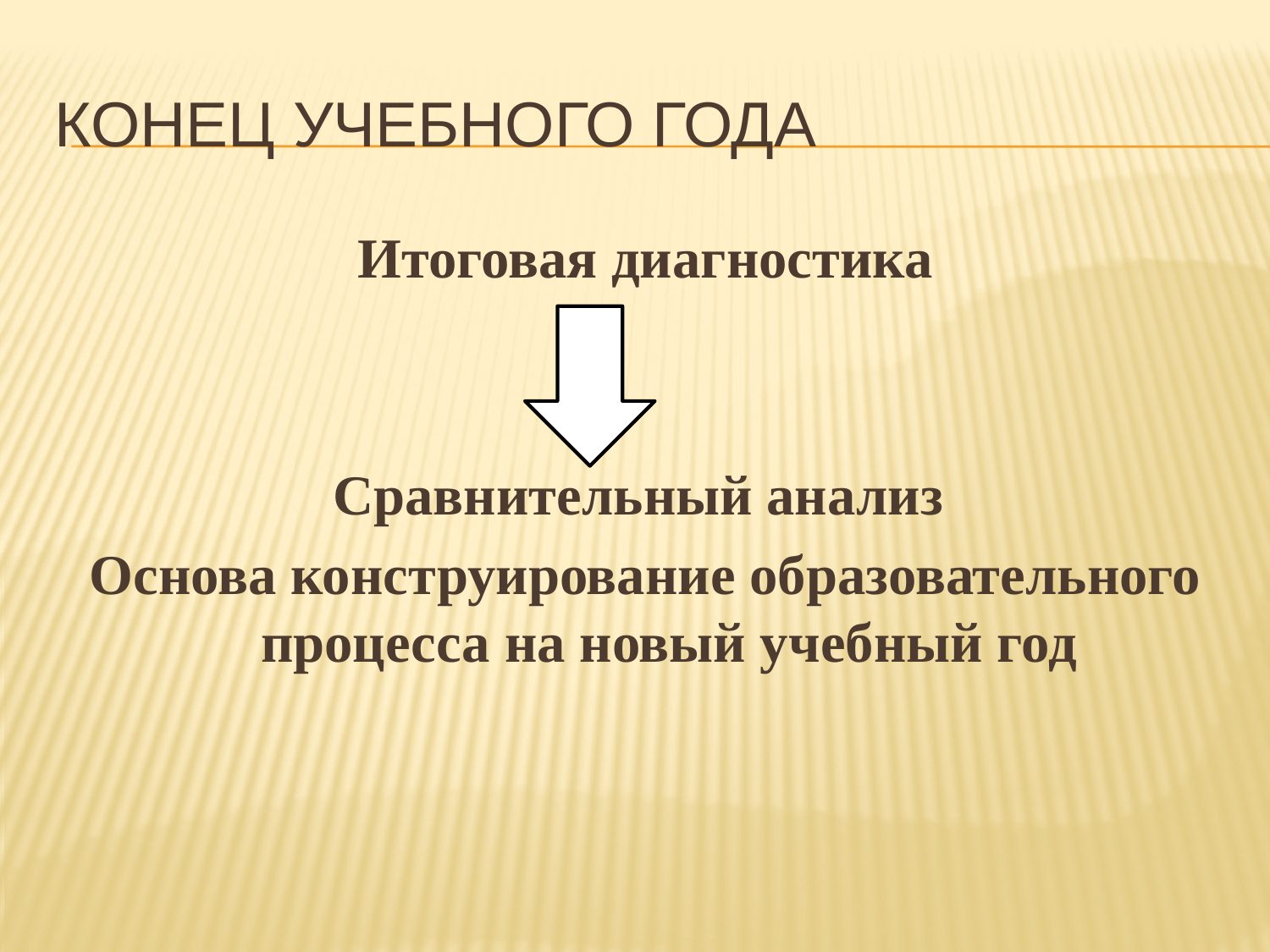

# Конец учебного года
Итоговая диагностика

Сравнительный анализ
Основа конструирование образовательного процесса на новый учебный год